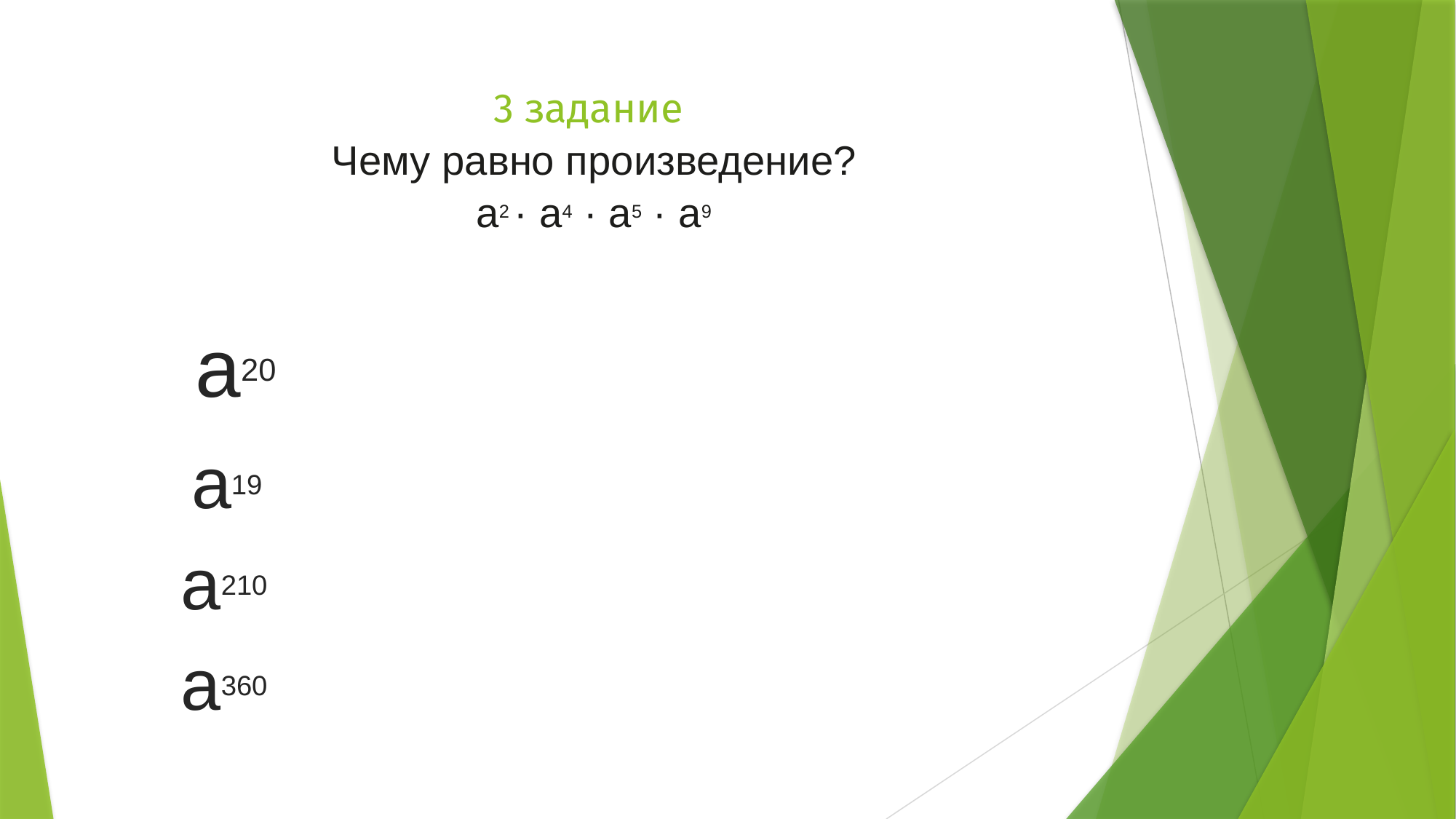

# 3 задание Чему равно произведение? a2 · a4 · a5 · a9
 a20
 a19
a210
a360